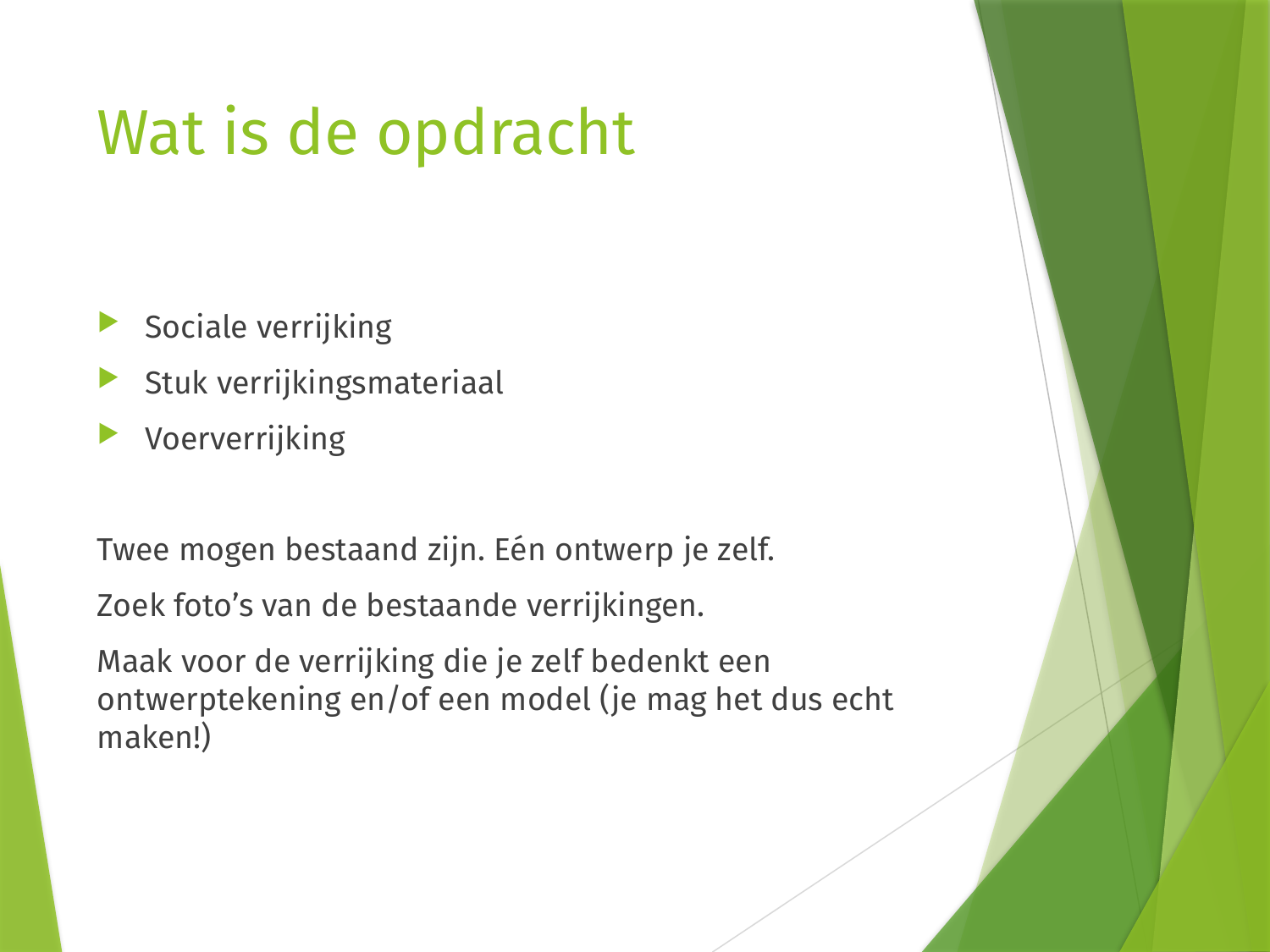

# Wat is de opdracht
Sociale verrijking
Stuk verrijkingsmateriaal
Voerverrijking

Twee mogen bestaand zijn. Eén ontwerp je zelf.
Zoek foto’s van de bestaande verrijkingen.
Maak voor de verrijking die je zelf bedenkt een ontwerptekening en/of een model (je mag het dus echt maken!)